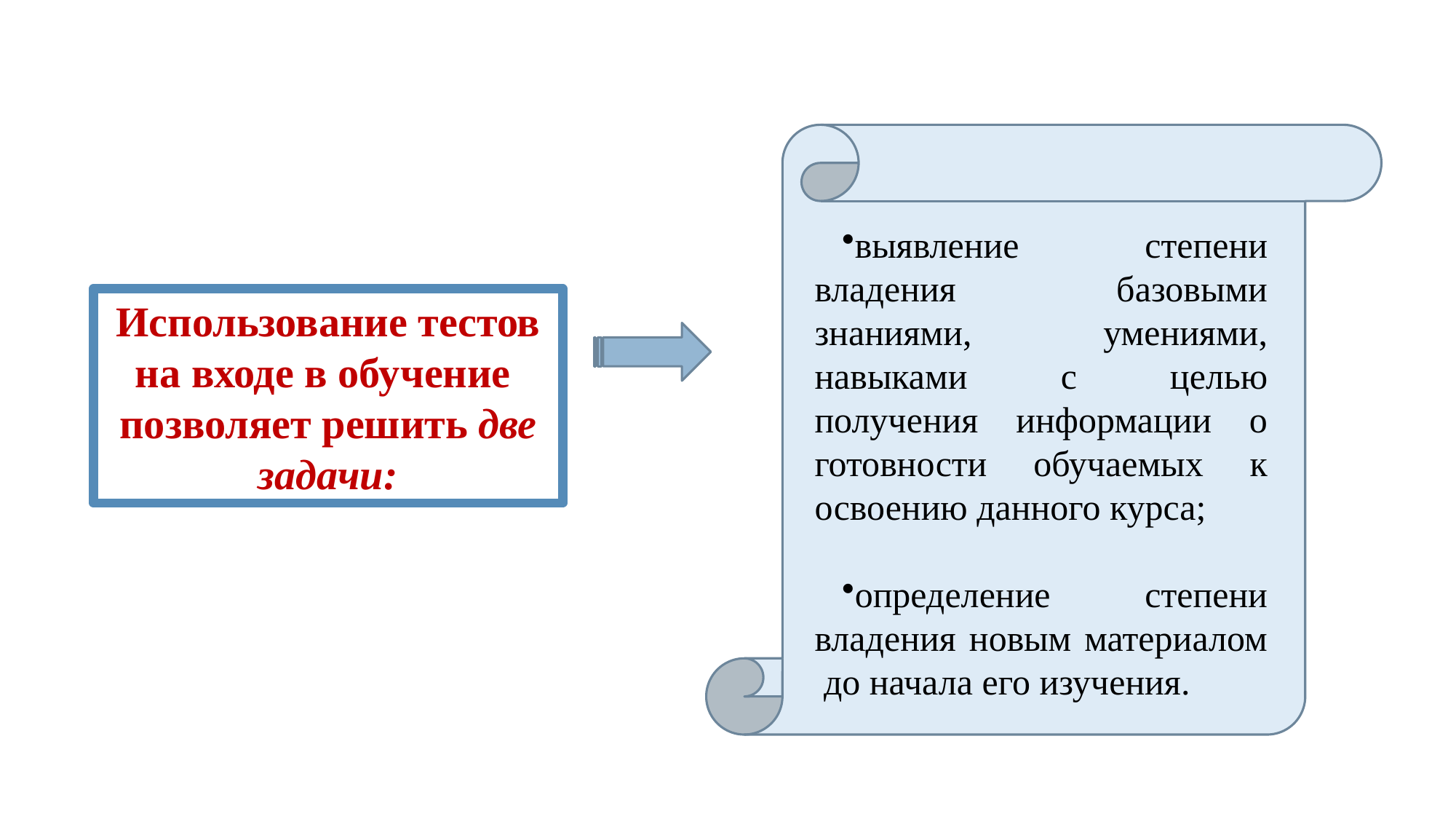

выявление степени владения базовыми знаниями, умениями, навыками с целью получения информации о готовности обучаемых к освоению данного курса;

определение степени владения новым материалом  до начала его изучения.
Использование тестов на входе в обучение  позволяет решить две задачи: